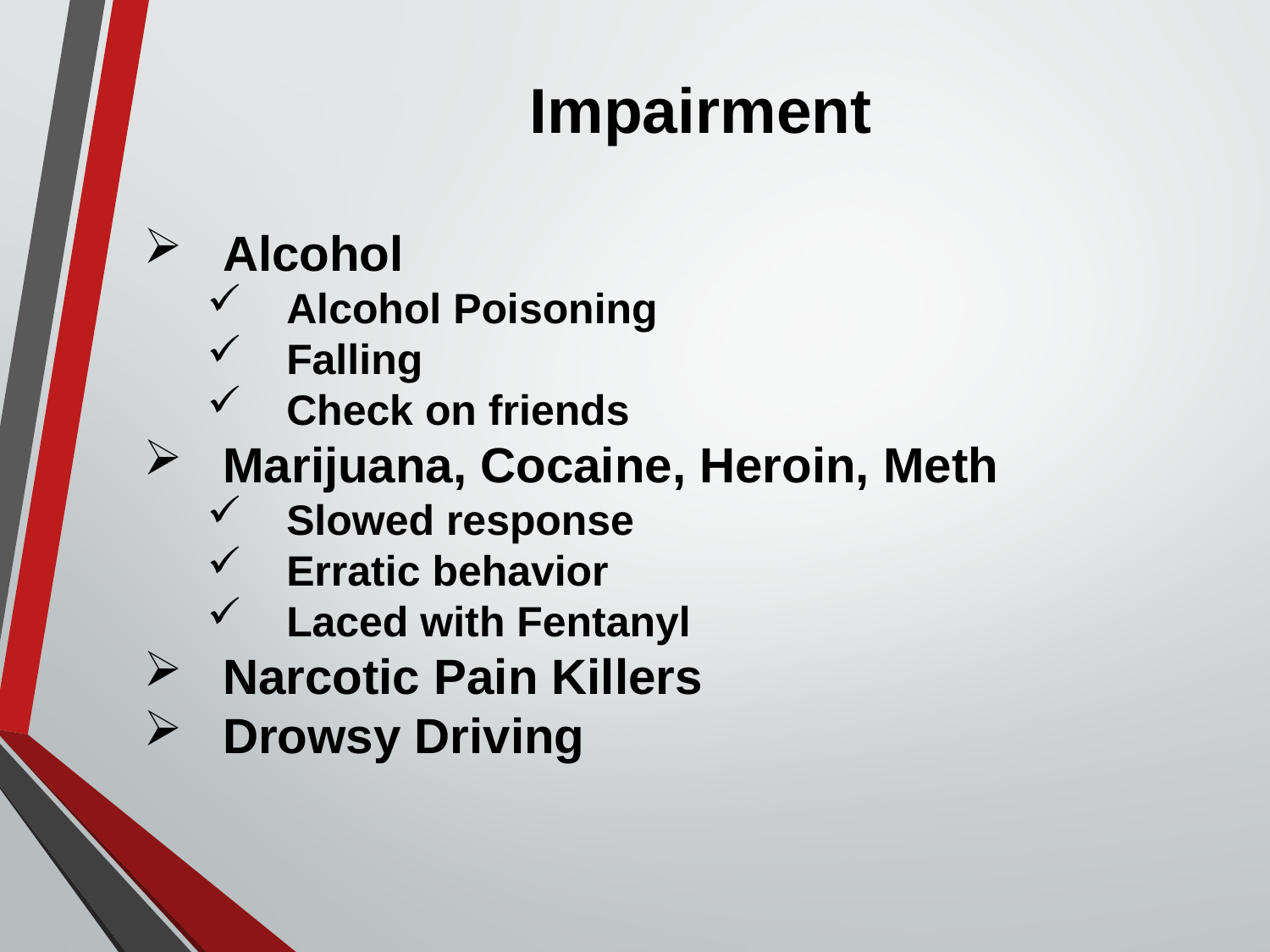

Impairment

Alcohol
Alcohol Poisoning
Falling
Check on friends
Marijuana, Cocaine, Heroin, Meth
Slowed response
Erratic behavior
Laced with Fentanyl
Narcotic Pain Killers
Drowsy Driving